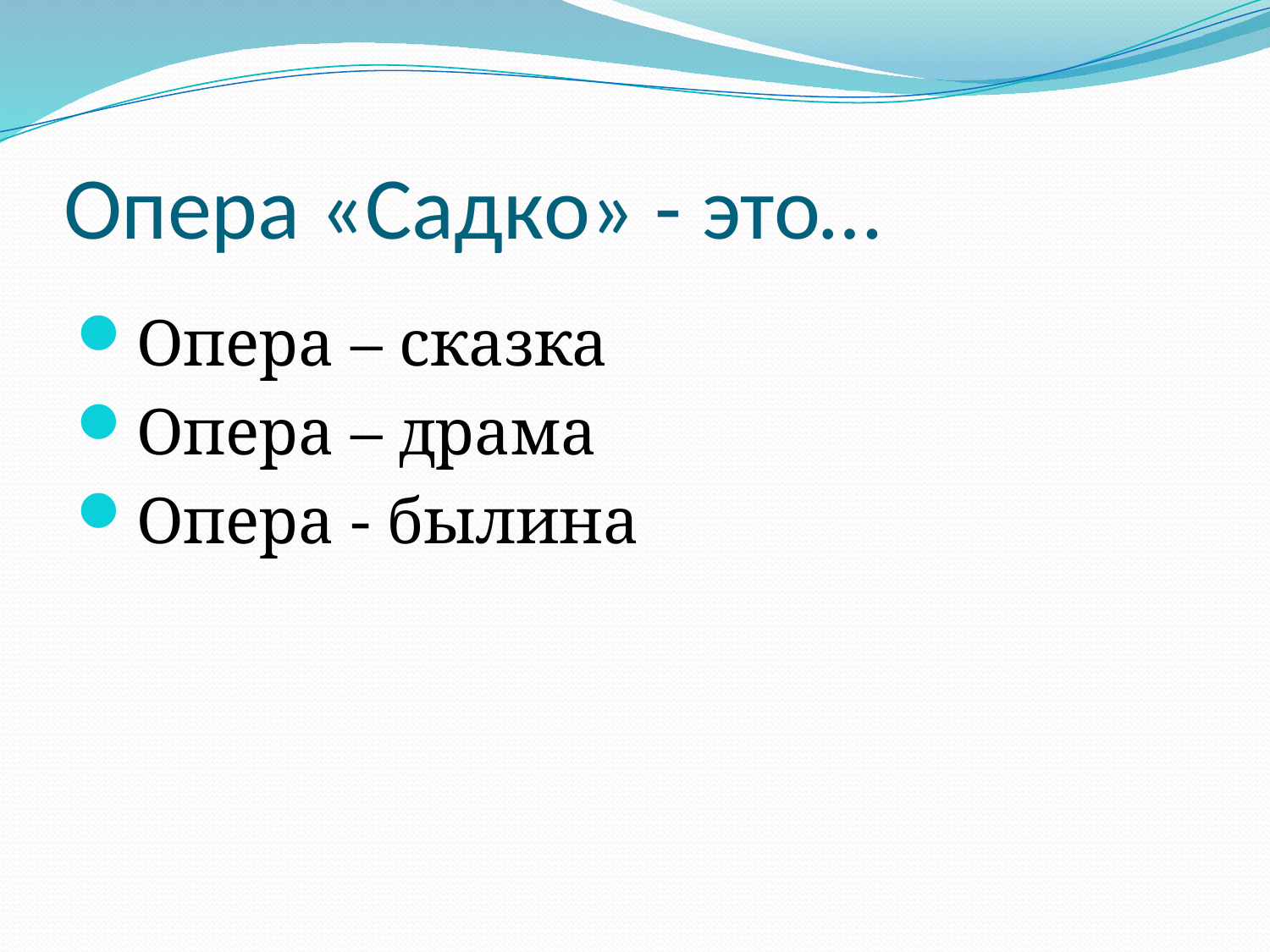

# Опера «Садко» - это…
Опера – сказка
Опера – драма
Опера - былина